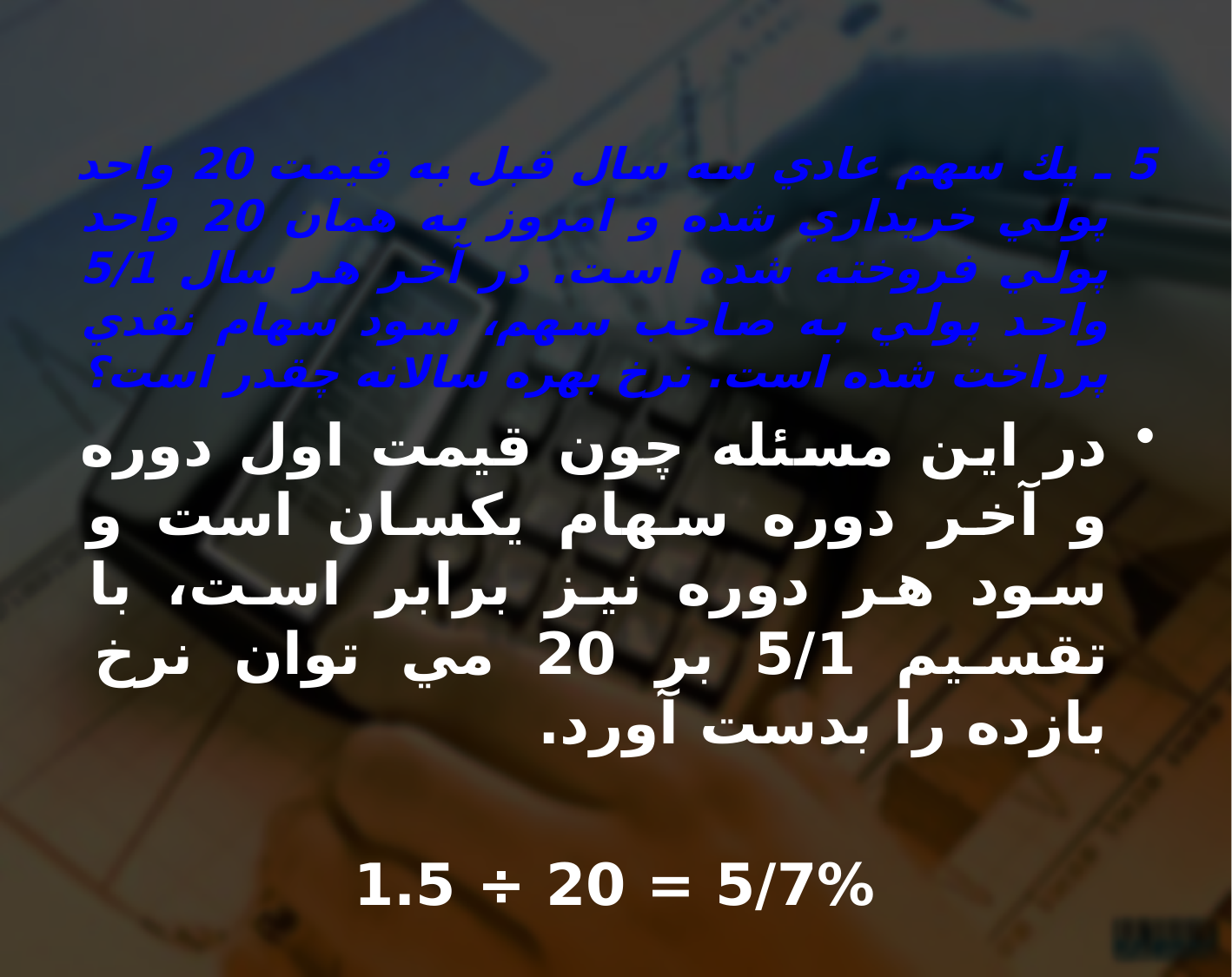

5 ـ يك سهم عادي سه سال قبل به قيمت 20 واحد پولي خريداري شده و امروز به همان 20 واحد پولي فروخته شده است. در آخر هر سال 5/1 واحد پولي به صاحب سهم، سود سهام نقدي پرداخت شده است. نرخ بهره سالانه چقدر است؟
در اين مسئله چون قيمت اول دوره و آخر دوره سهام يكسان است و سود هر دوره نيز برابر است، با تقسيم 5/1 بر 20 مي توان نرخ بازده را بدست آورد.

 5/7% = 20 ÷ 1.5